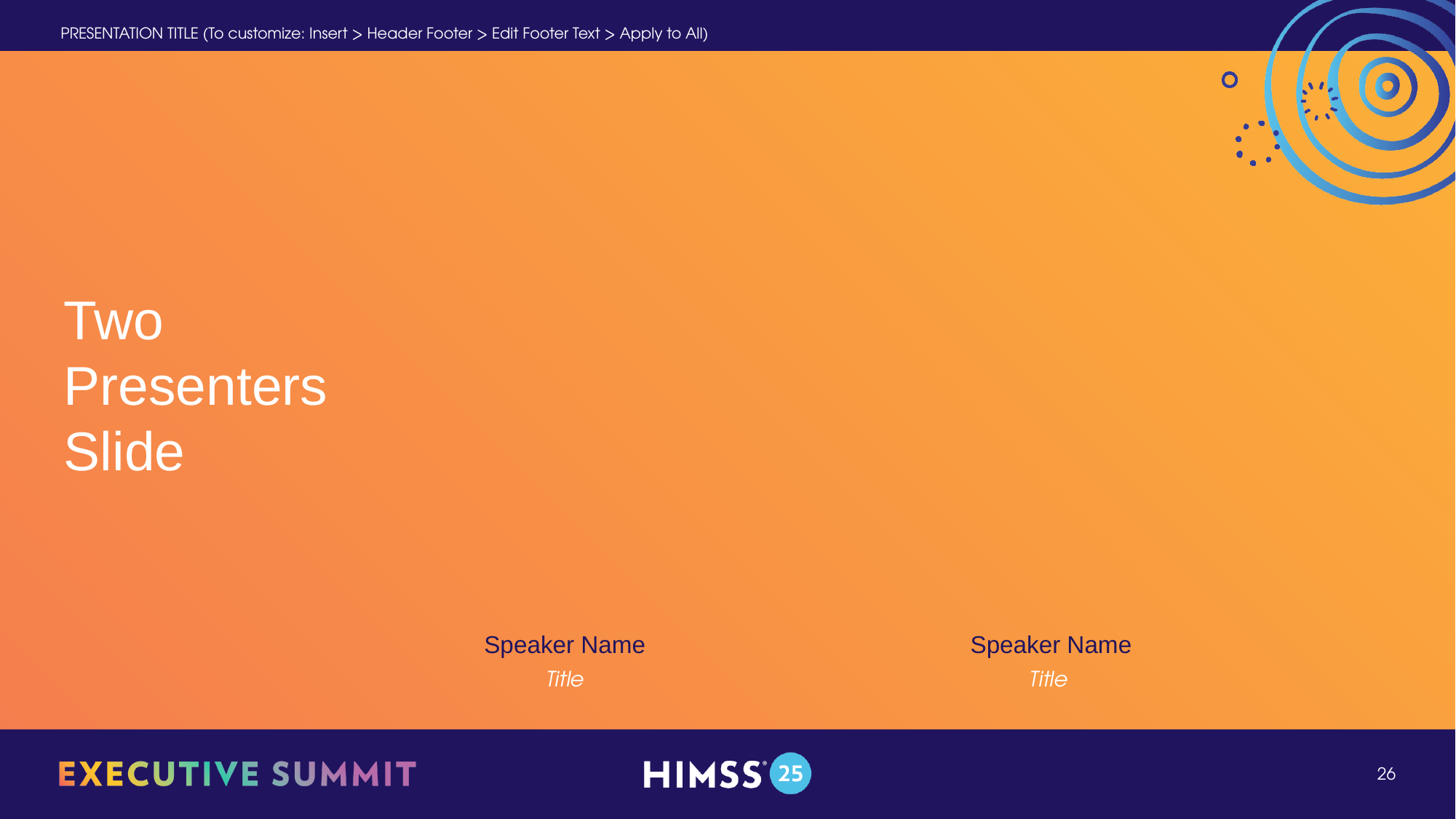

PRESENTATION TITLE (To customize: Insert > Header Footer > Edit Footer Text > Apply to All)

# Two Presenters Slide
Speaker Name
Speaker Name
Title
Title
26